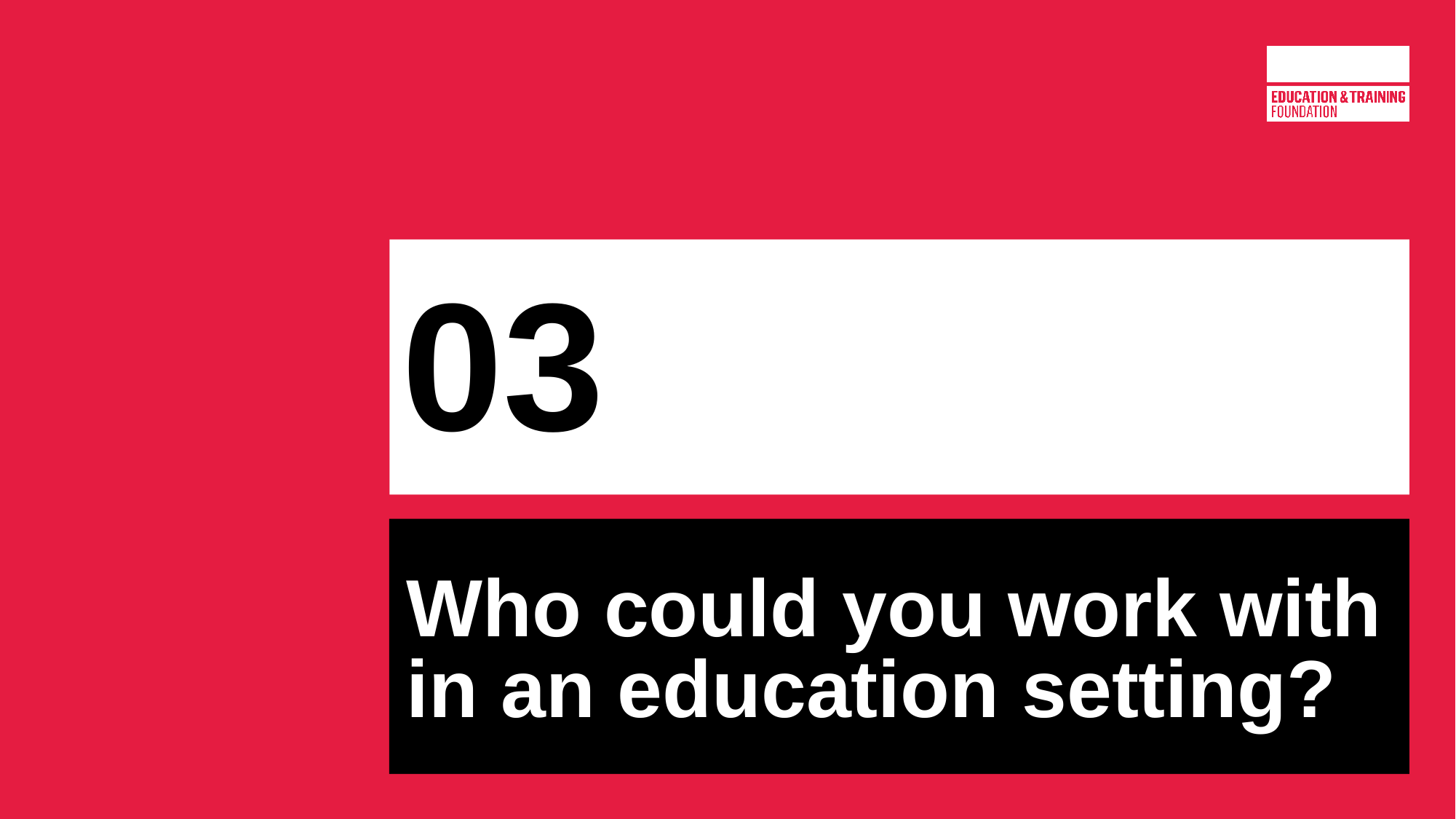

# 03
Who could you work with in an education setting?